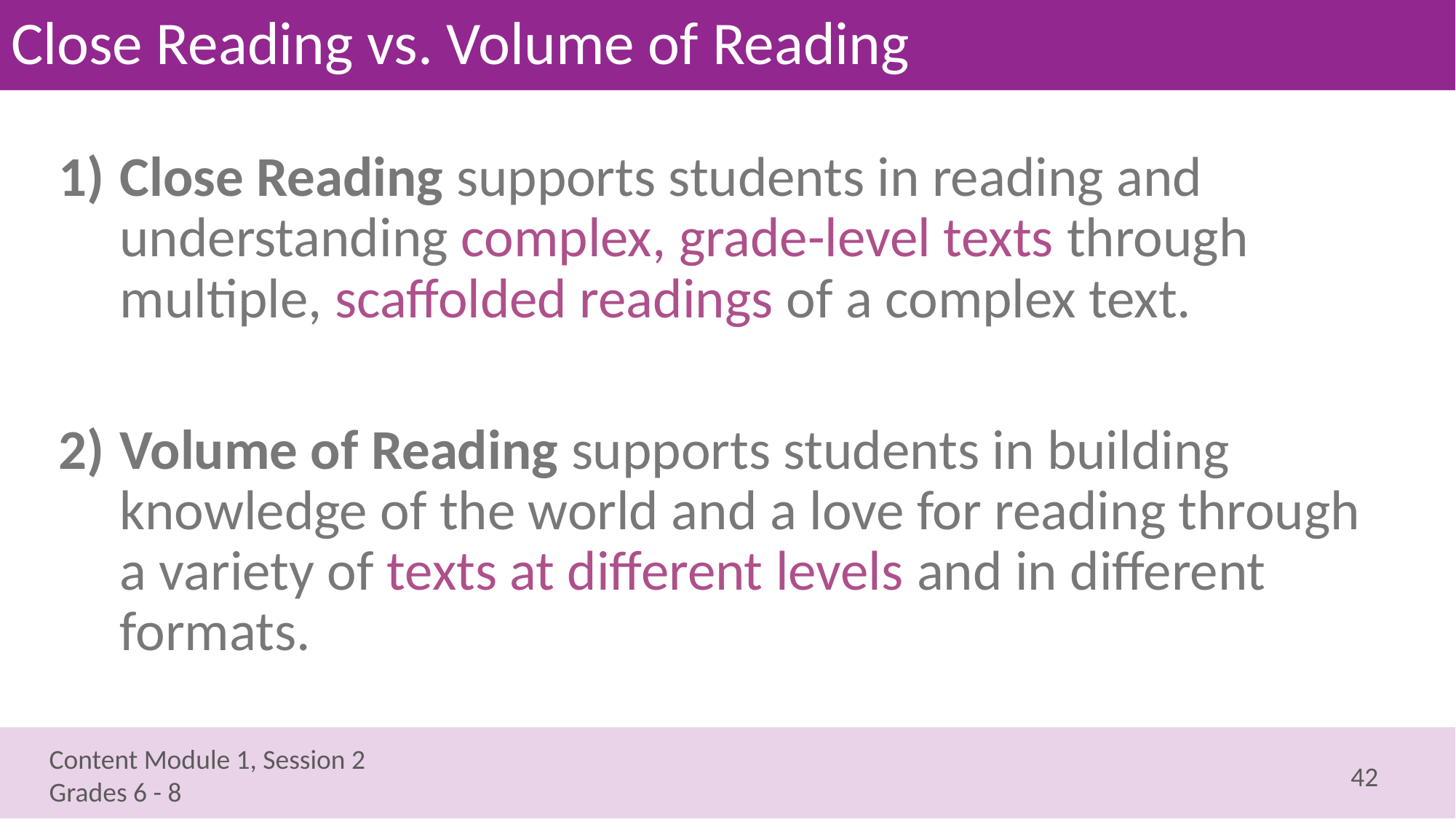

# Close Reading vs. Volume of Reading
Close Reading supports students in reading and understanding complex, grade-level texts through multiple, scaffolded readings of a complex text.

Volume of Reading supports students in building knowledge of the world and a love for reading through a variety of texts at different levels and in different formats.
42